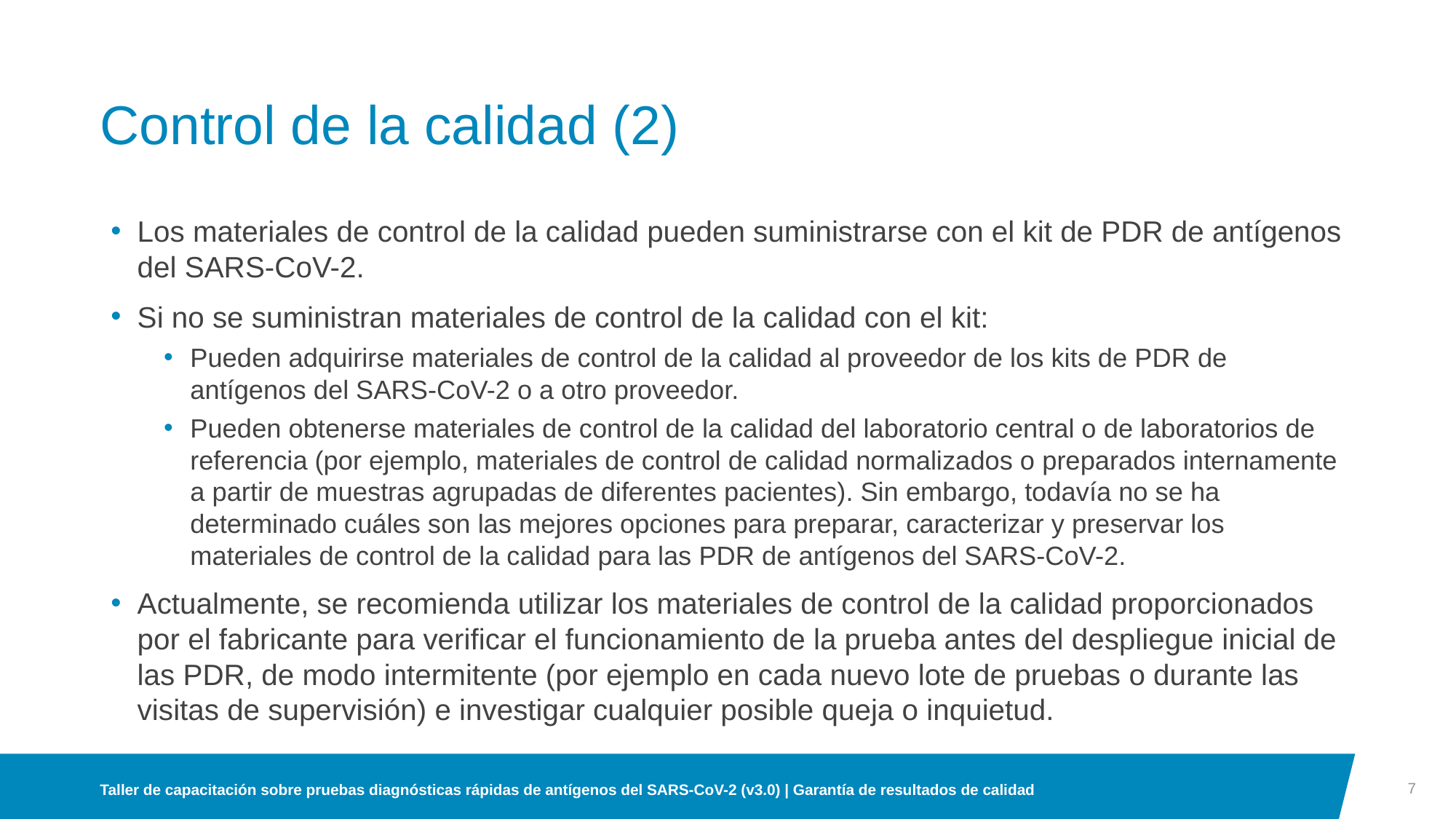

# Control de la calidad (2)
Los materiales de control de la calidad pueden suministrarse con el kit de PDR de antígenos del SARS-CoV-2.
Si no se suministran materiales de control de la calidad con el kit:
Pueden adquirirse materiales de control de la calidad al proveedor de los kits de PDR de antígenos del SARS-CoV-2 o a otro proveedor.
Pueden obtenerse materiales de control de la calidad del laboratorio central o de laboratorios de referencia (por ejemplo, materiales de control de calidad normalizados o preparados internamente a partir de muestras agrupadas de diferentes pacientes). Sin embargo, todavía no se ha determinado cuáles son las mejores opciones para preparar, caracterizar y preservar los materiales de control de la calidad para las PDR de antígenos del SARS-CoV-2.
Actualmente, se recomienda utilizar los materiales de control de la calidad proporcionados por el fabricante para verificar el funcionamiento de la prueba antes del despliegue inicial de las PDR, de modo intermitente (por ejemplo en cada nuevo lote de pruebas o durante las visitas de supervisión) e investigar cualquier posible queja o inquietud.

7
Taller de capacitación sobre pruebas diagnósticas rápidas de antígenos del SARS-CoV-2 (v3.0) | Garantía de resultados de calidad